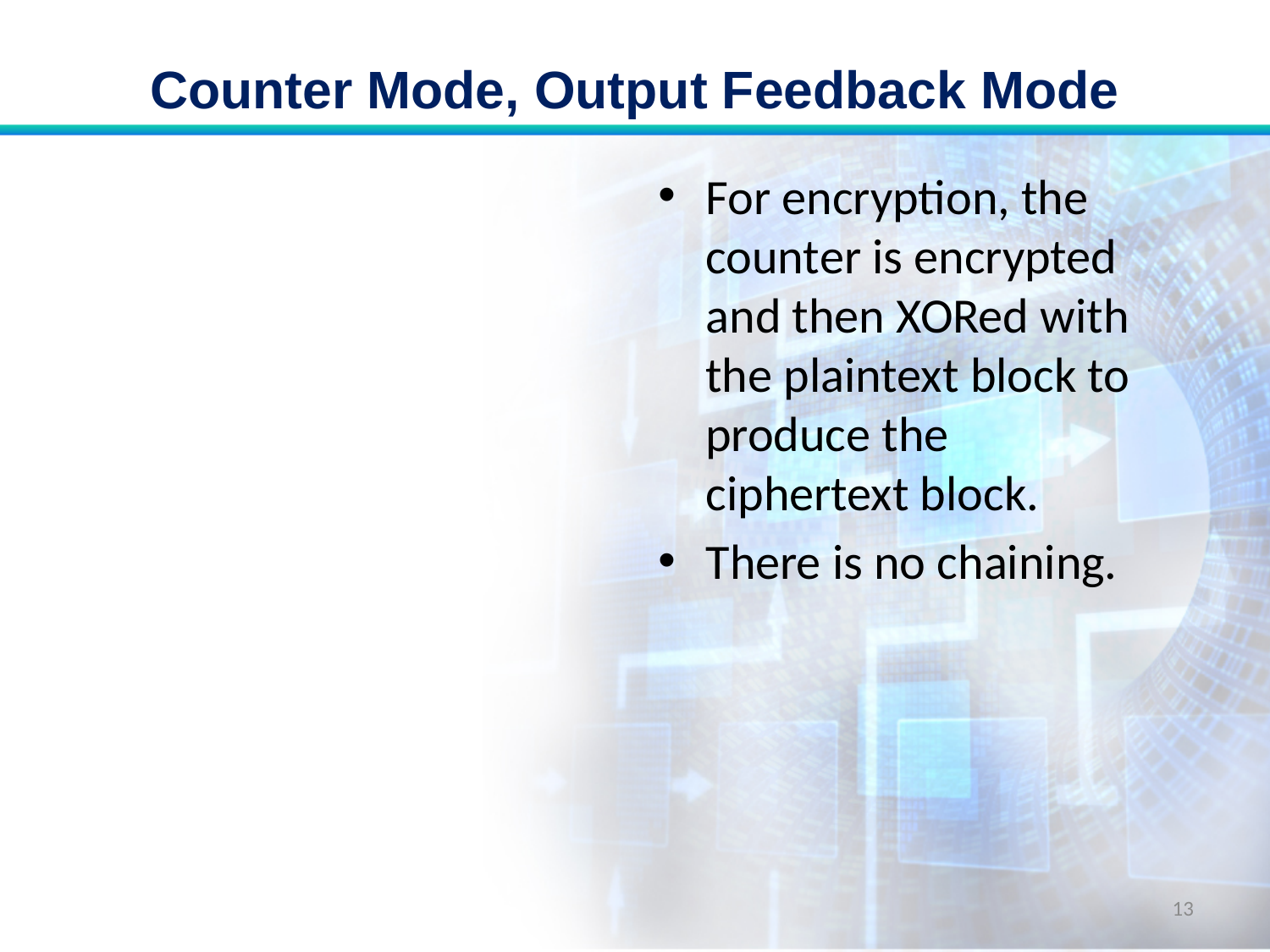

# Counter Mode, Output Feedback Mode
For encryption, the counter is encrypted and then XORed with the plaintext block to produce the ciphertext block.
There is no chaining.
13